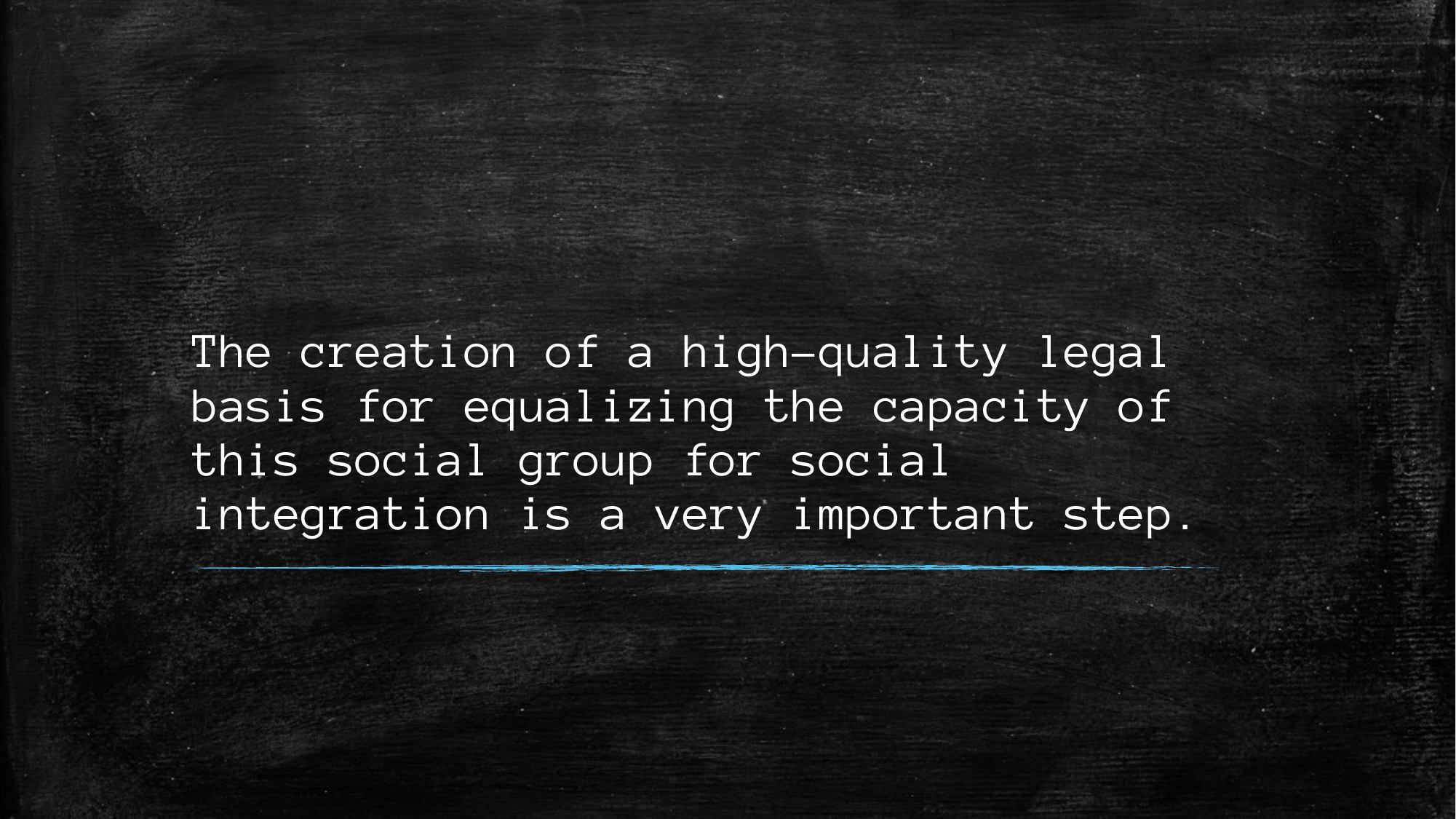

# The creation of a high-quality legal basis for equalizing the capacity of this social group for social integration is a very important step.